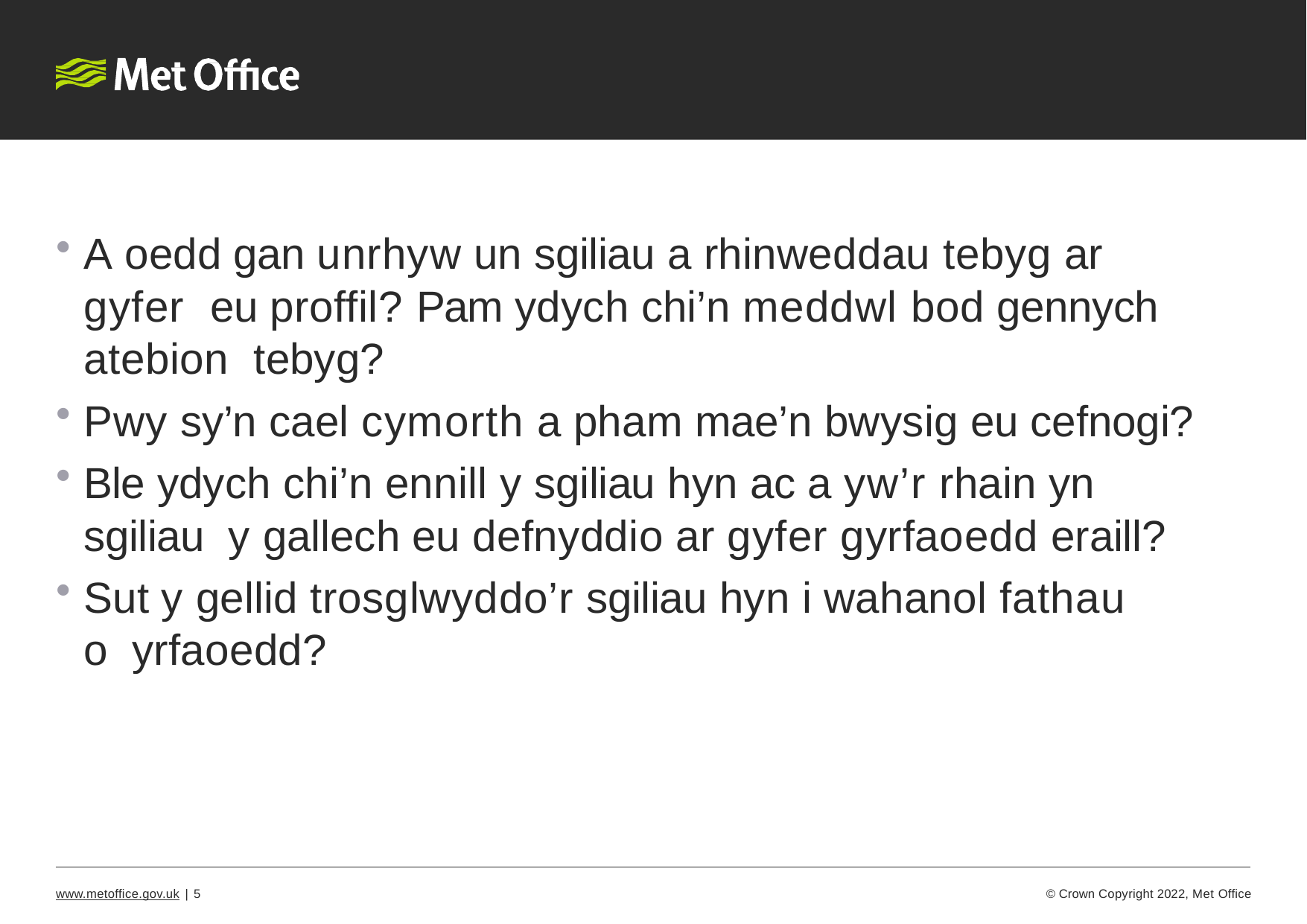

A oedd gan unrhyw un sgiliau a rhinweddau tebyg ar gyfer  eu proffil? Pam ydych chi’n meddwl bod gennych atebion  tebyg?
Pwy sy’n cael cymorth a pham mae’n bwysig eu cefnogi?
Ble ydych chi’n ennill y sgiliau hyn ac a yw’r rhain yn sgiliau  y gallech eu defnyddio ar gyfer gyrfaoedd eraill?
Sut y gellid trosglwyddo’r sgiliau hyn i wahanol fathau o  yrfaoedd?

www.metoffice.gov.uk | 5
© Crown Copyright 2022, Met Office